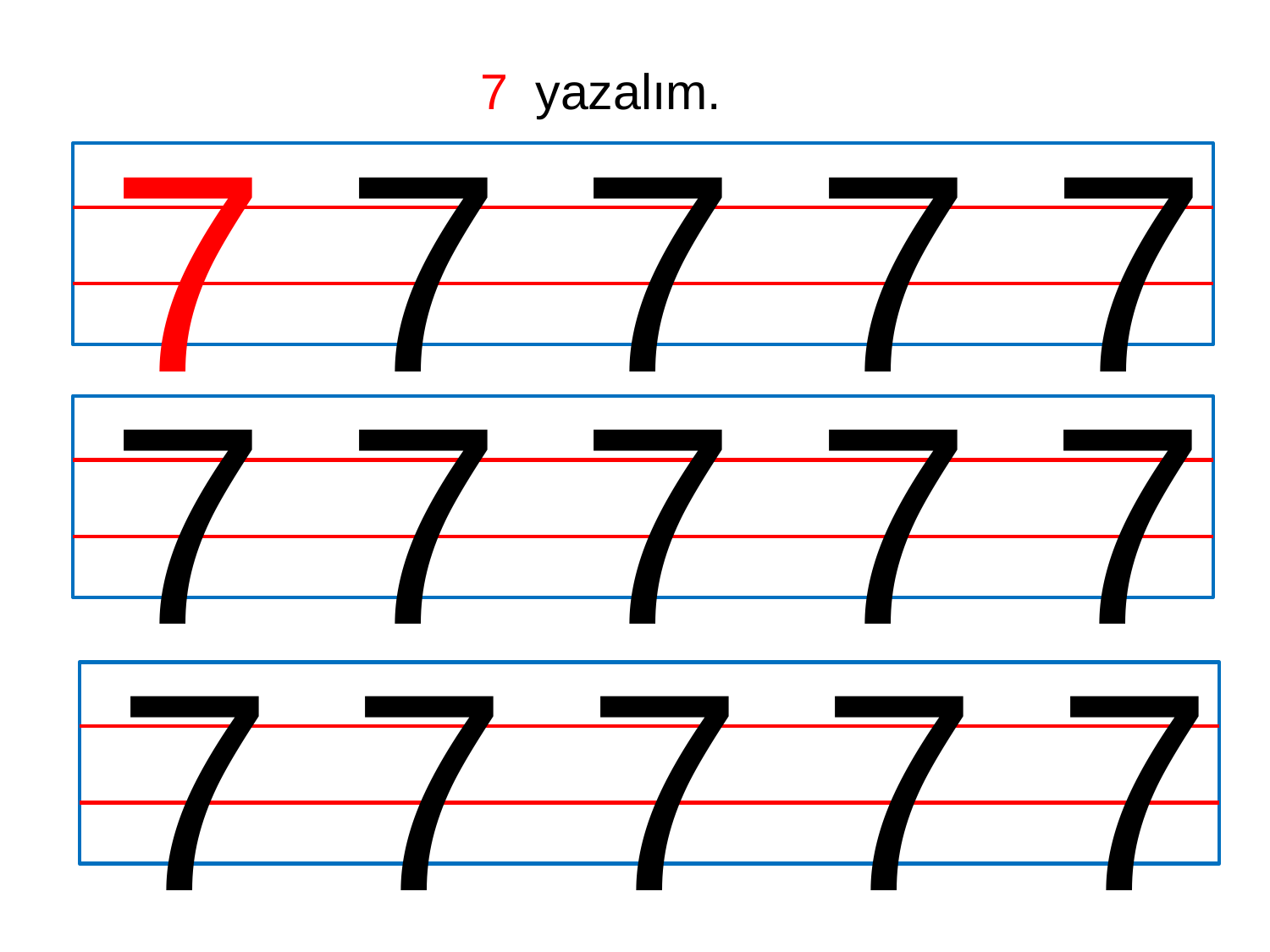

7  yazalım.

7 7 7 7 7

7 7 7 7 7

7 7 7 7 7